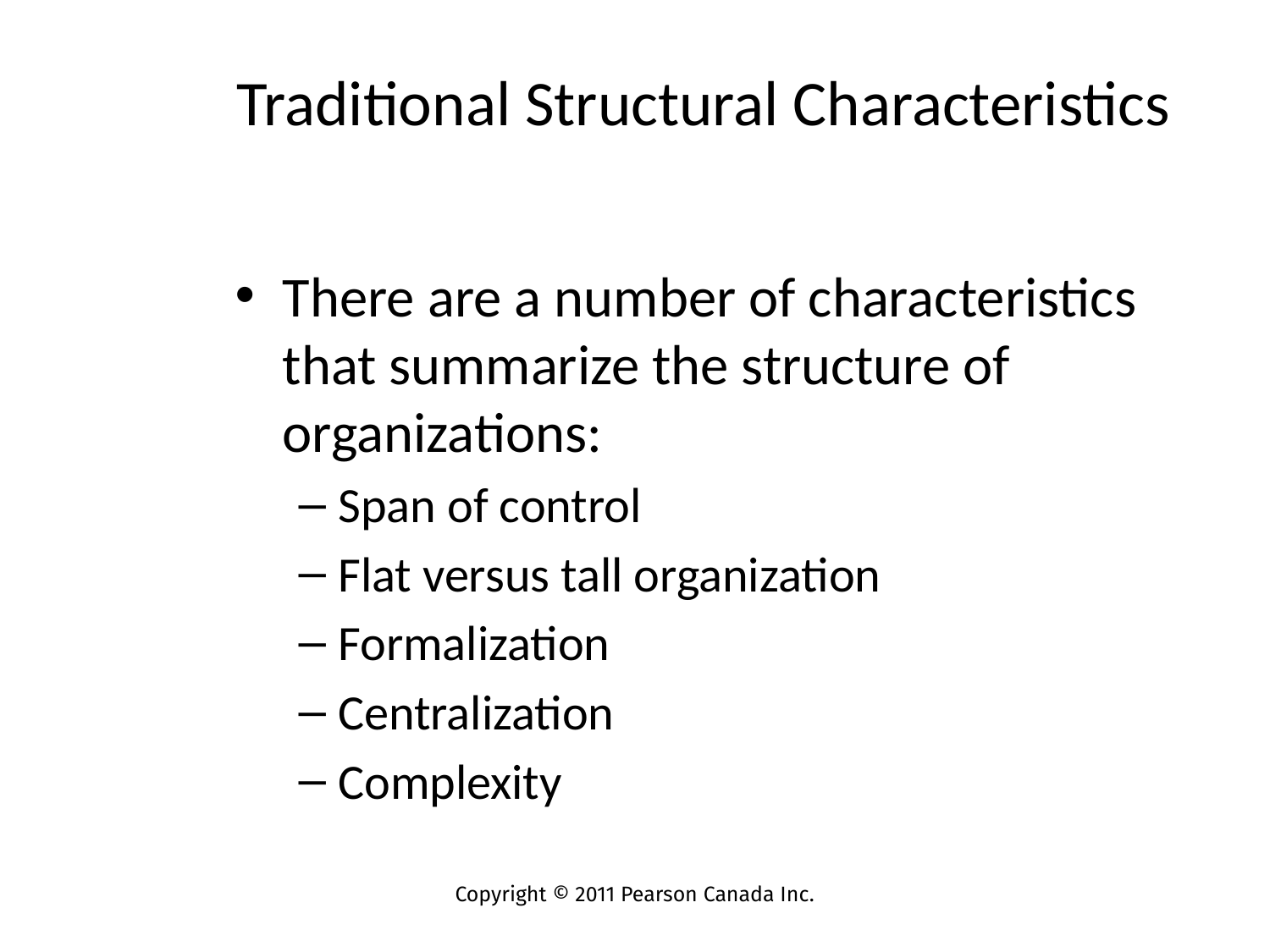

# Traditional Structural Characteristics
There are a number of characteristics that summarize the structure of organizations:
Span of control
Flat versus tall organization
Formalization
Centralization
Complexity
Copyright © 2011 Pearson Canada Inc.